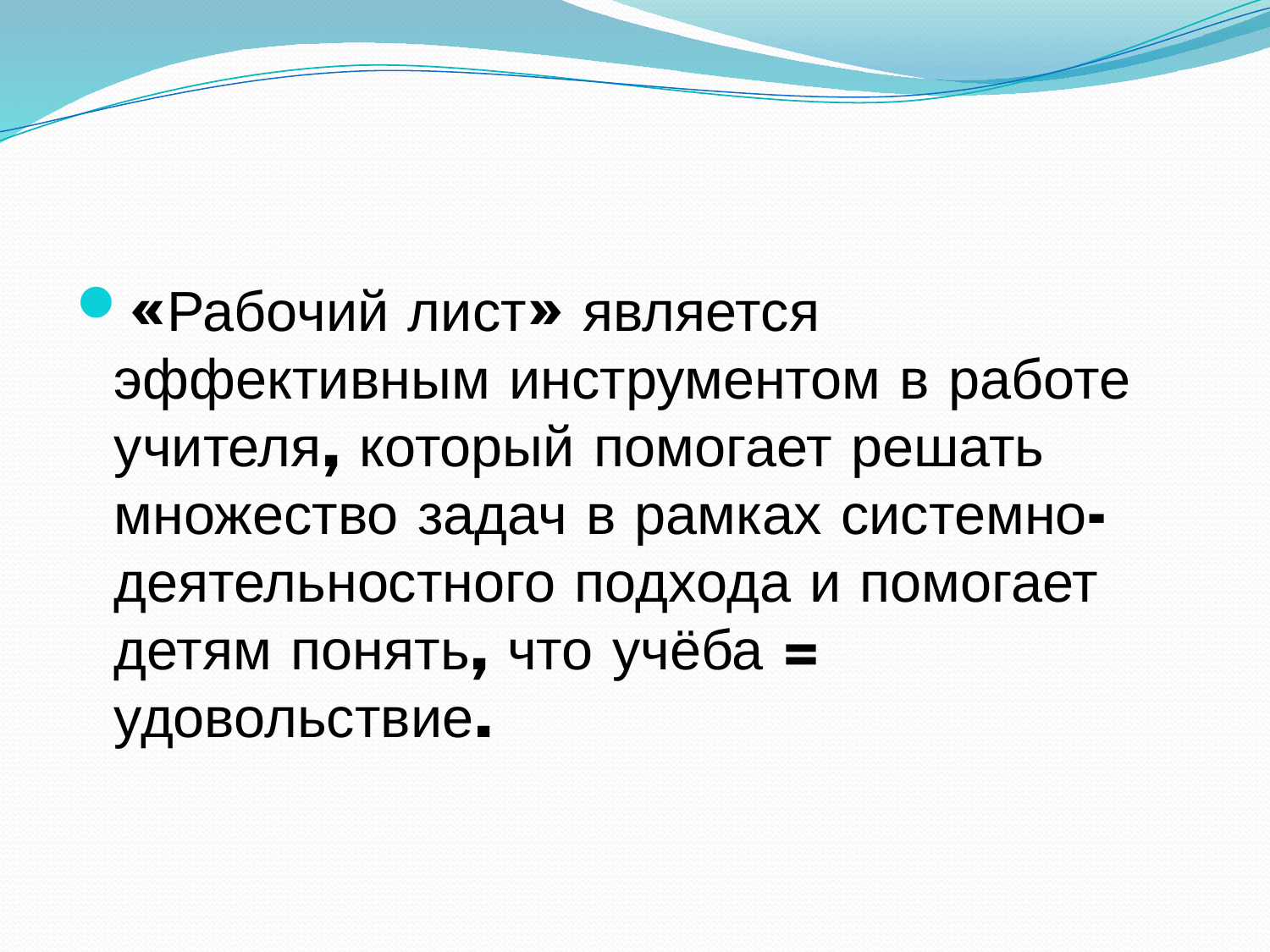

#
«Рабочий лист» является эффективным инструментом в работе учителя, который помогает решать множество задач в рамках системно- деятельностного подхода и помогает детям понять, что учёба = удовольствие.